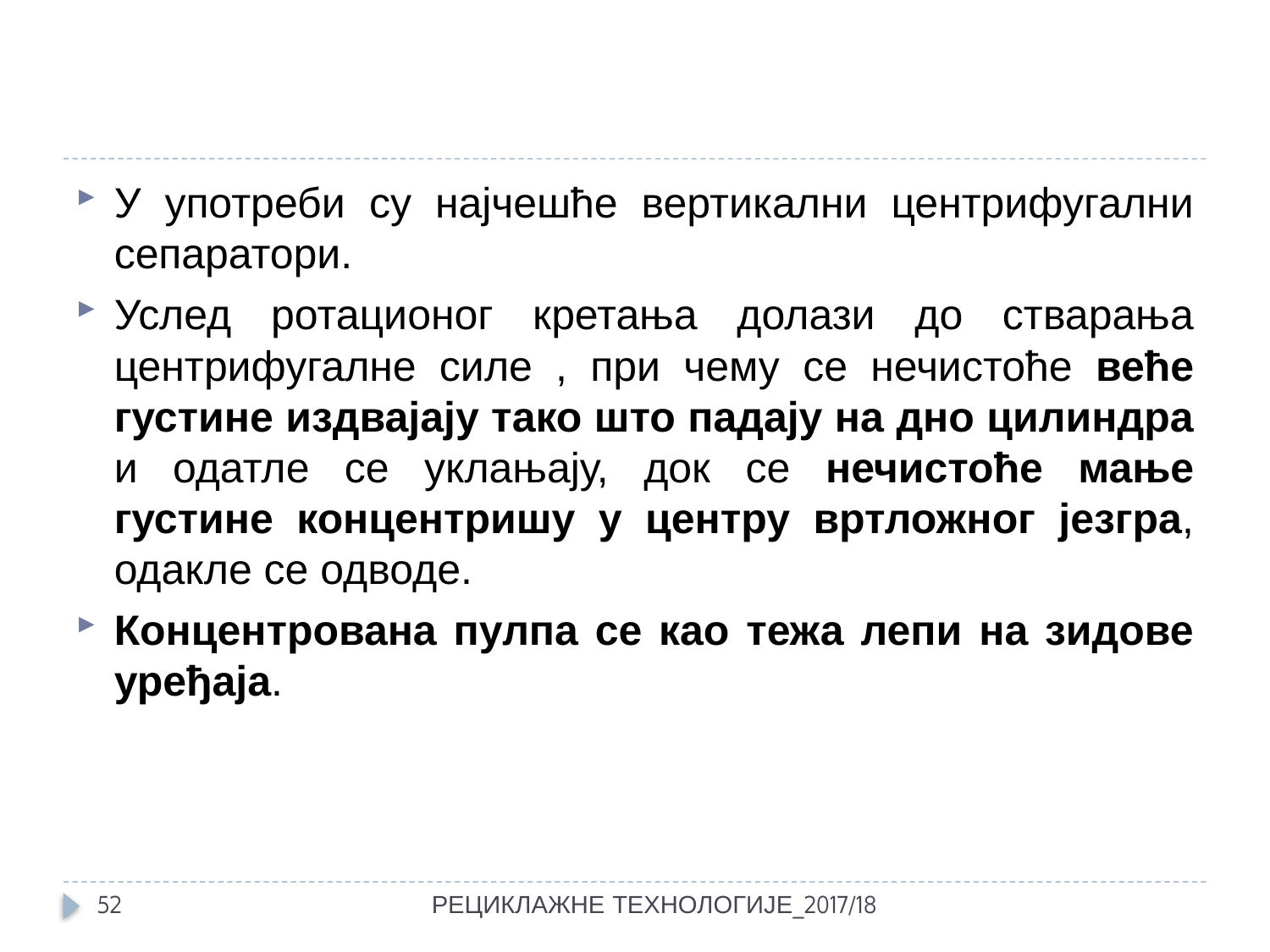

#
У употреби су најчешће вертикални центрифугални сепаратори.
Услед ротационог кретања долази до стварања центрифугалне силе , при чему се нечистоће веће густине издвајају тако што падају на дно цилиндра и одатле се уклањају, док се нечистоће мање густине концентришу у центру вртложног језгра, одакле се одводе.
Концентрована пулпа се као тежа лепи на зидове уређаја.
52
РЕЦИКЛАЖНЕ ТЕХНОЛОГИЈЕ_2017/18